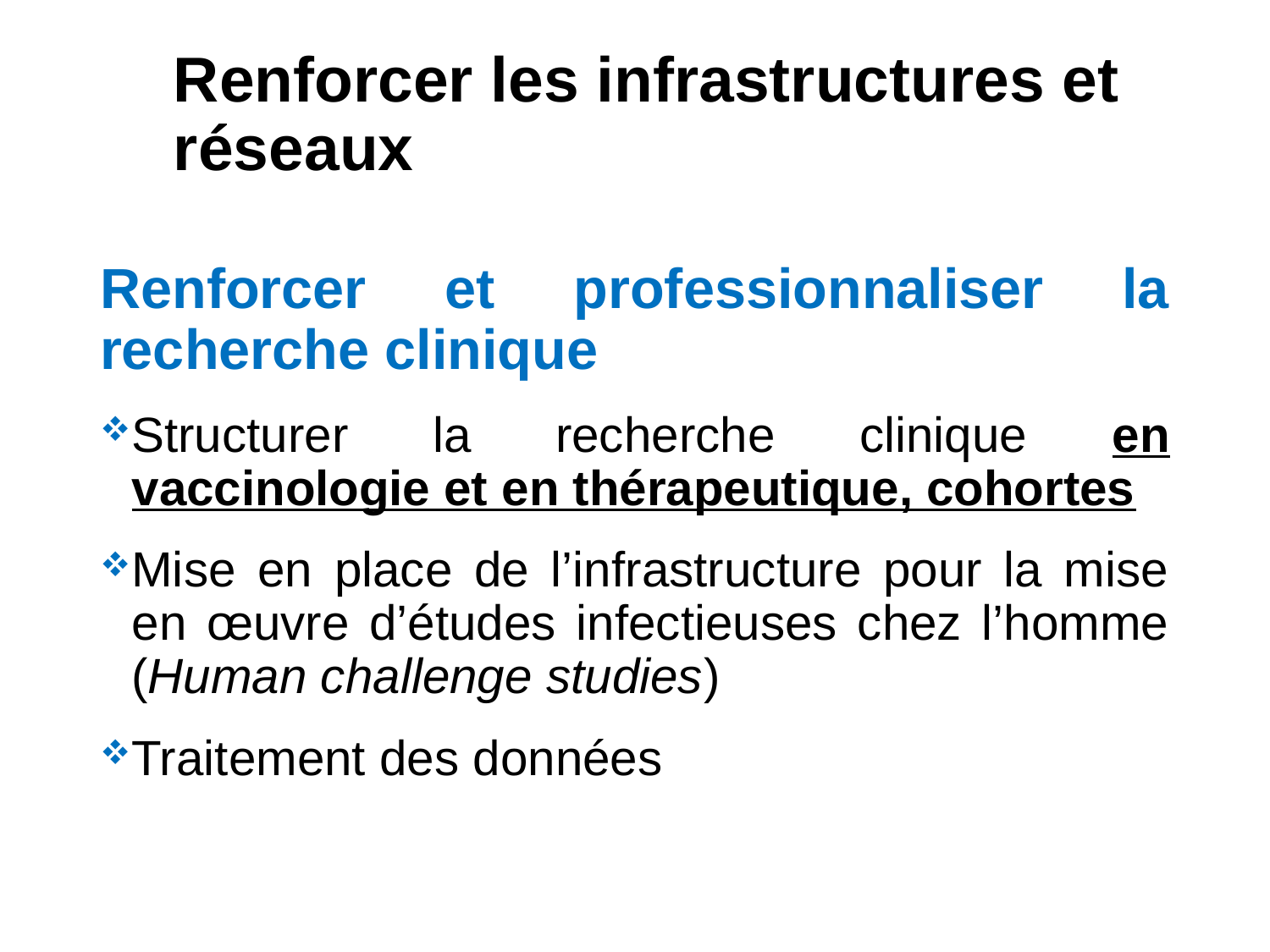

# Renforcer les infrastructures et réseaux
Renforcer et professionnaliser la recherche clinique
Structurer la recherche clinique en vaccinologie et en thérapeutique, cohortes
Mise en place de l’infrastructure pour la mise en œuvre d’études infectieuses chez l’homme (Human challenge studies)
Traitement des données